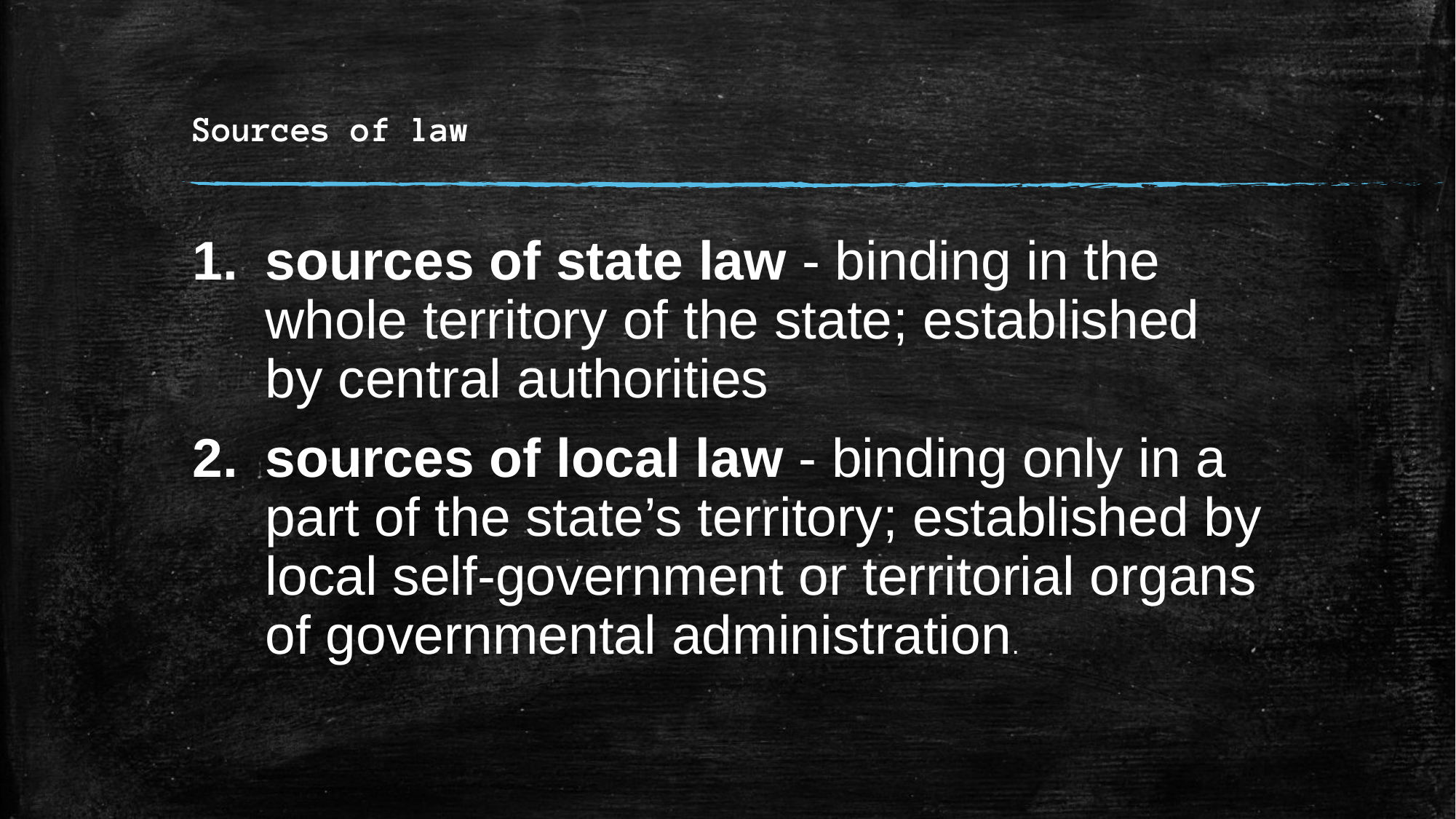

# Sources of law
sources of state law - binding in the whole territory of the state; established by central authorities
sources of local law - binding only in a part of the state’s territory; established by local self-government or territorial organs of governmental administration.